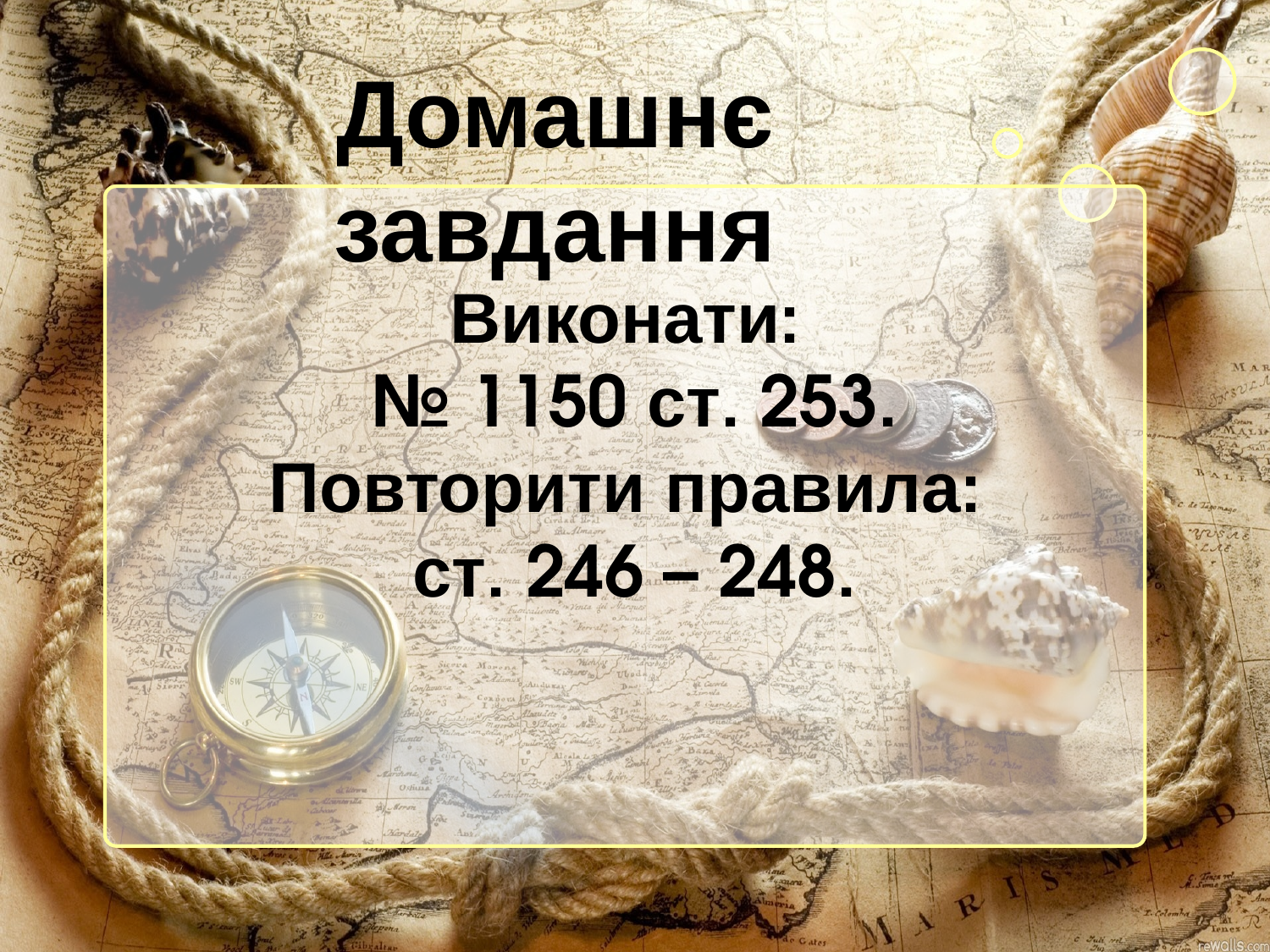

Домашнє завдання

Виконати:
 № 1150 ст. 253.
Повторити правила:
 ст. 246 – 248.